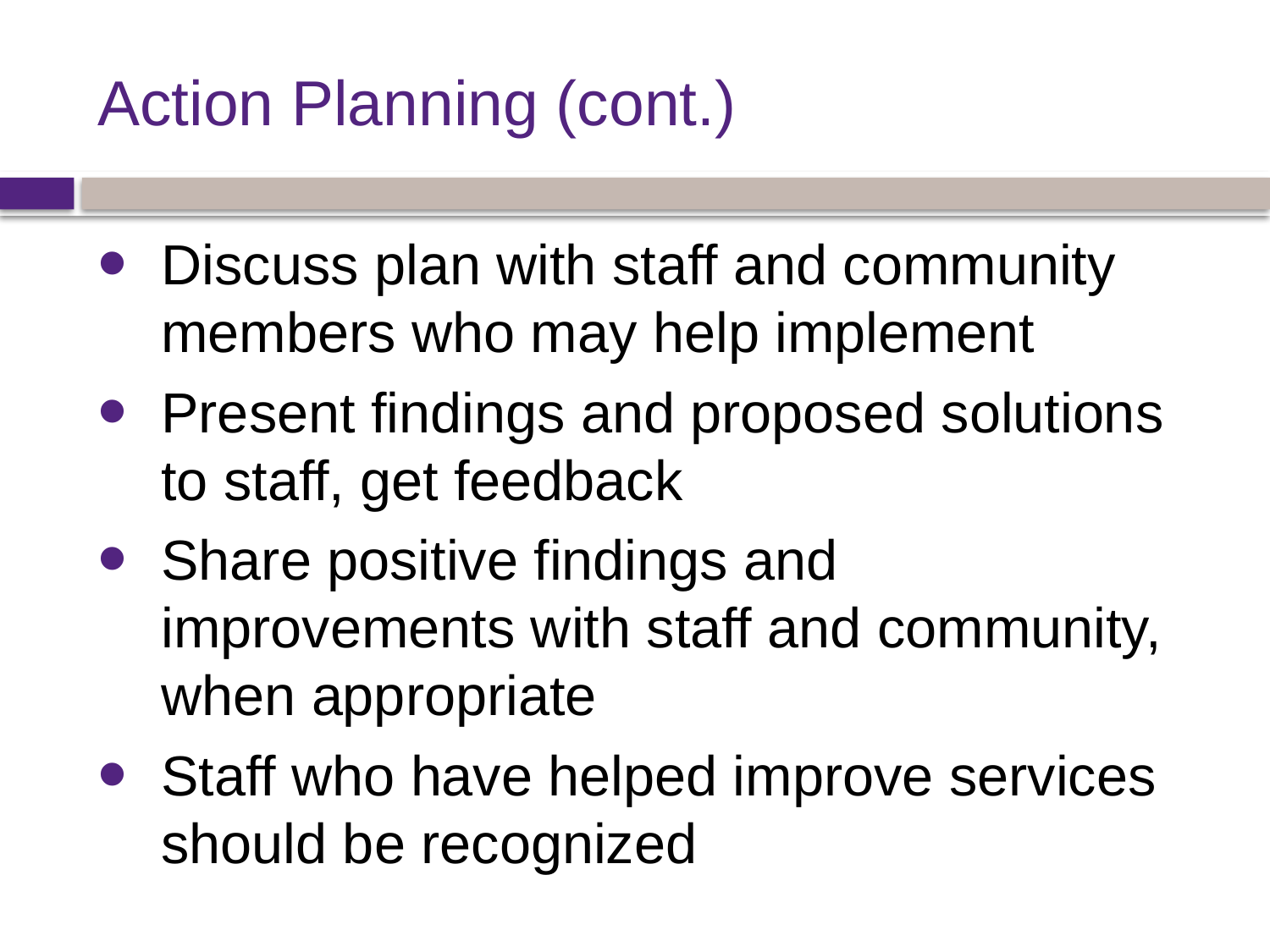

# Action Planning (cont.)
Discuss plan with staff and community members who may help implement
Present findings and proposed solutions to staff, get feedback
Share positive findings and improvements with staff and community, when appropriate
Staff who have helped improve services should be recognized